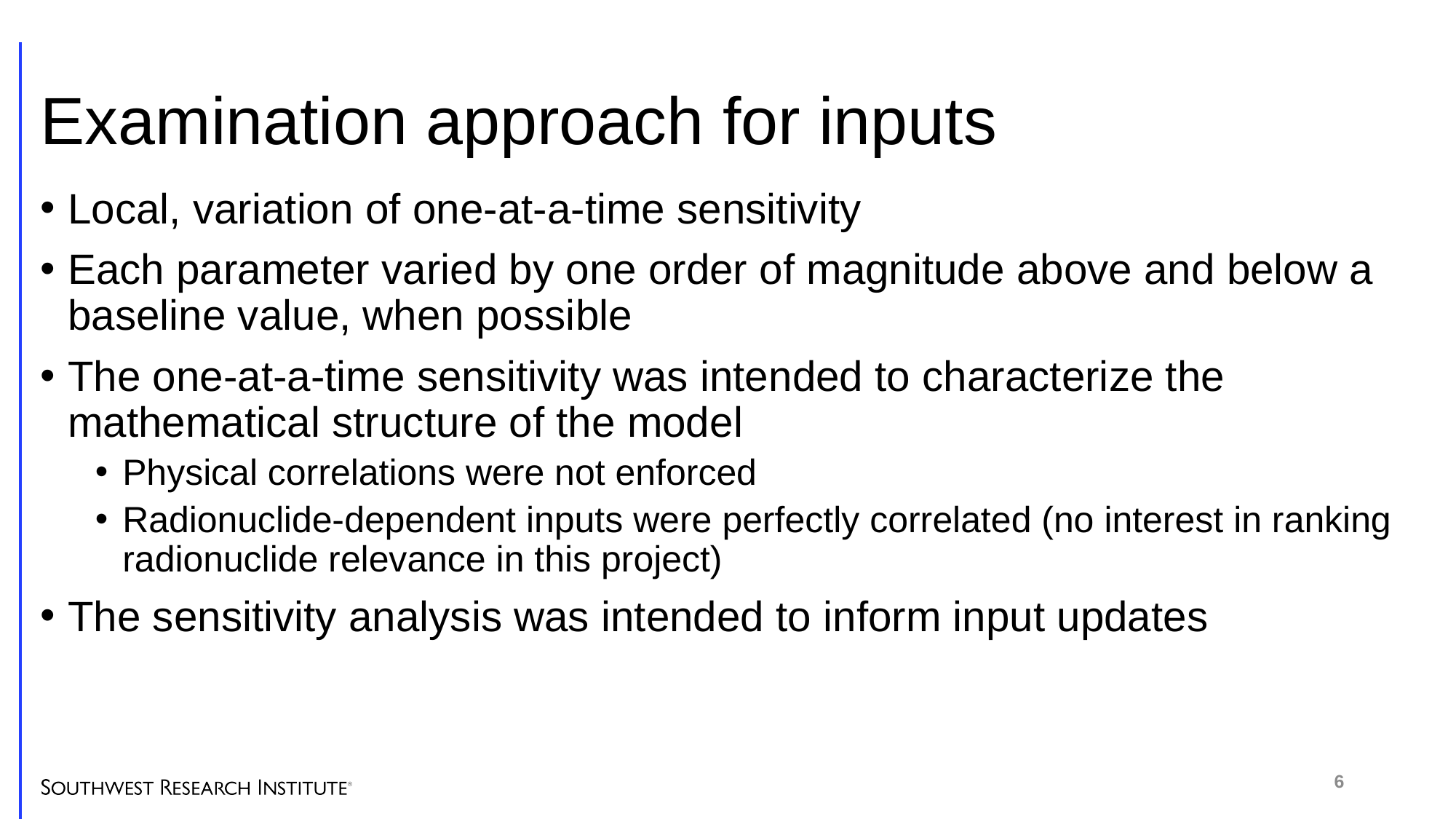

# Examination approach for inputs
Local, variation of one-at-a-time sensitivity
Each parameter varied by one order of magnitude above and below a baseline value, when possible
The one-at-a-time sensitivity was intended to characterize the mathematical structure of the model
Physical correlations were not enforced
Radionuclide-dependent inputs were perfectly correlated (no interest in ranking radionuclide relevance in this project)
The sensitivity analysis was intended to inform input updates
6